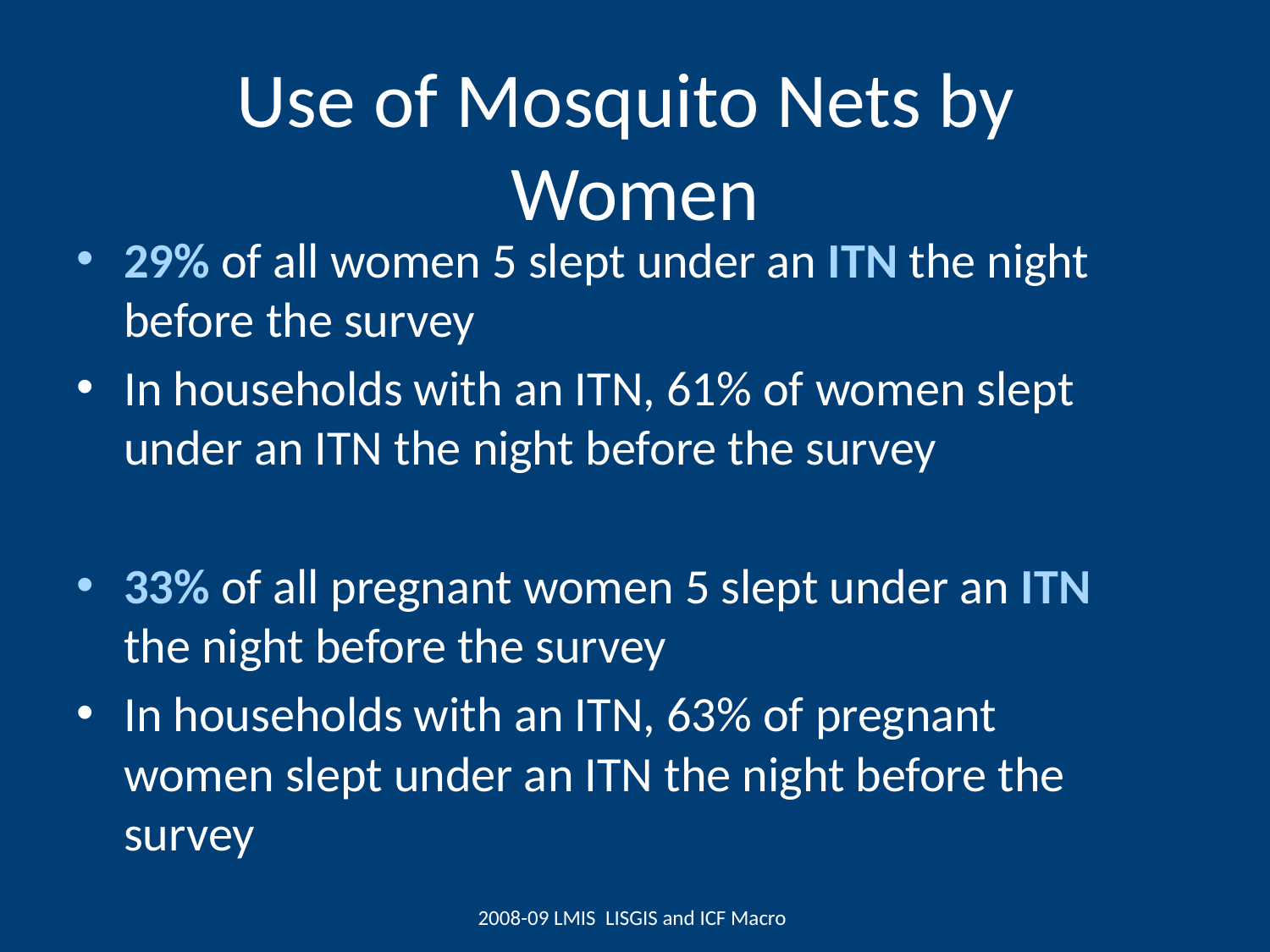

# Use of Mosquito Nets by Women
29% of all women 5 slept under an ITN the night before the survey
In households with an ITN, 61% of women slept under an ITN the night before the survey

33% of all pregnant women 5 slept under an ITN the night before the survey
In households with an ITN, 63% of pregnant women slept under an ITN the night before the survey

2008-09 LMIS  LISGIS and ICF Macro